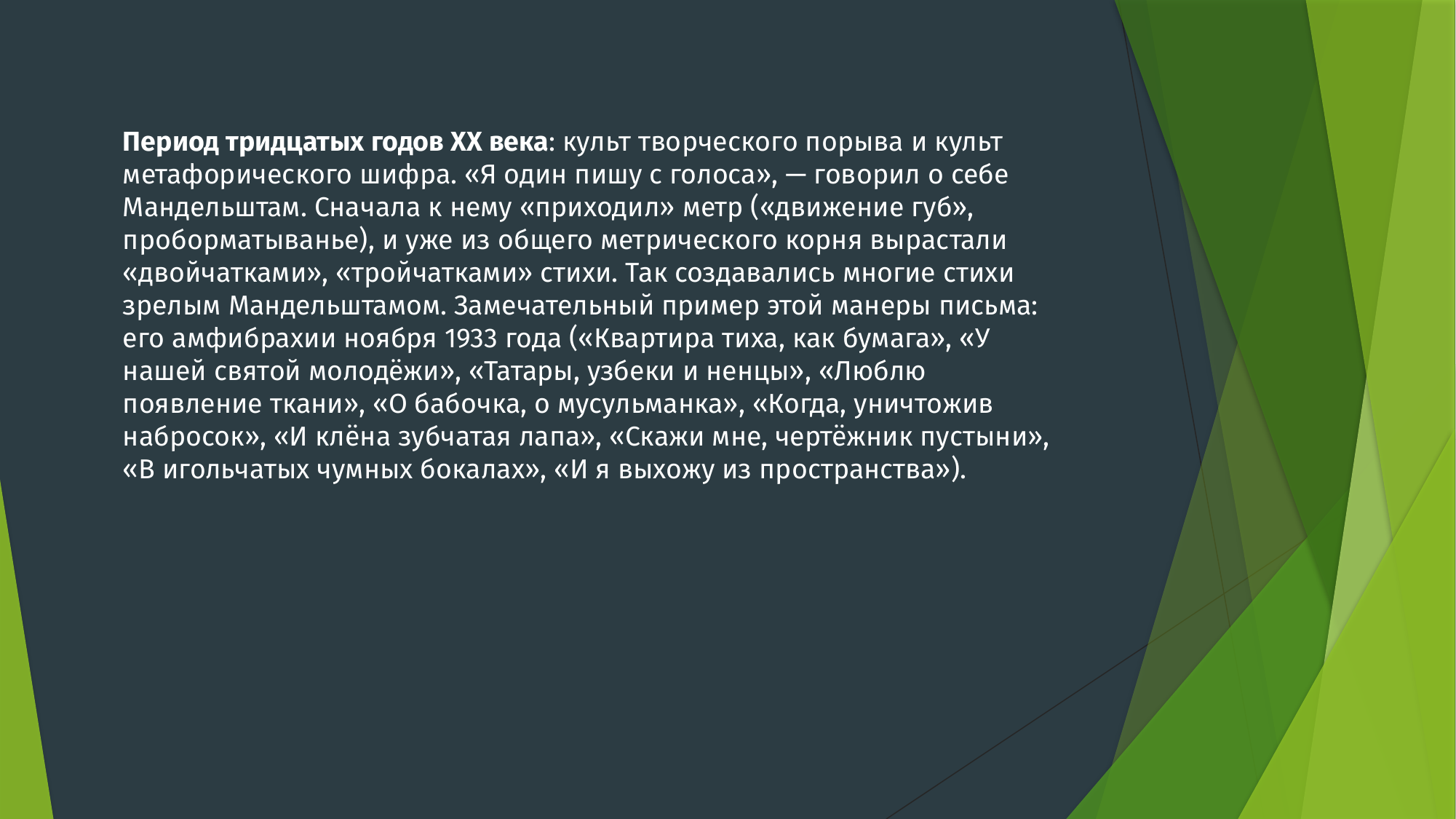

Период тридцатых годов XX века: культ творческого порыва и культ метафорического шифра. «Я один пишу с голоса», — говорил о себе Мандельштам. Сначала к нему «приходил» метр («движение губ», проборматыванье), и уже из общего метрического корня вырастали «двойчатками», «тройчатками» стихи. Так создавались многие стихи зрелым Мандельштамом. Замечательный пример этой манеры письма: его амфибрахии ноября 1933 года («Квартира тиха, как бумага», «У нашей святой молодёжи», «Татары, узбеки и ненцы», «Люблю появление ткани», «О бабочка, о мусульманка», «Когда, уничтожив набросок», «И клёна зубчатая лапа», «Скажи мне, чертёжник пустыни», «В игольчатых чумных бокалах», «И я выхожу из пространства»).